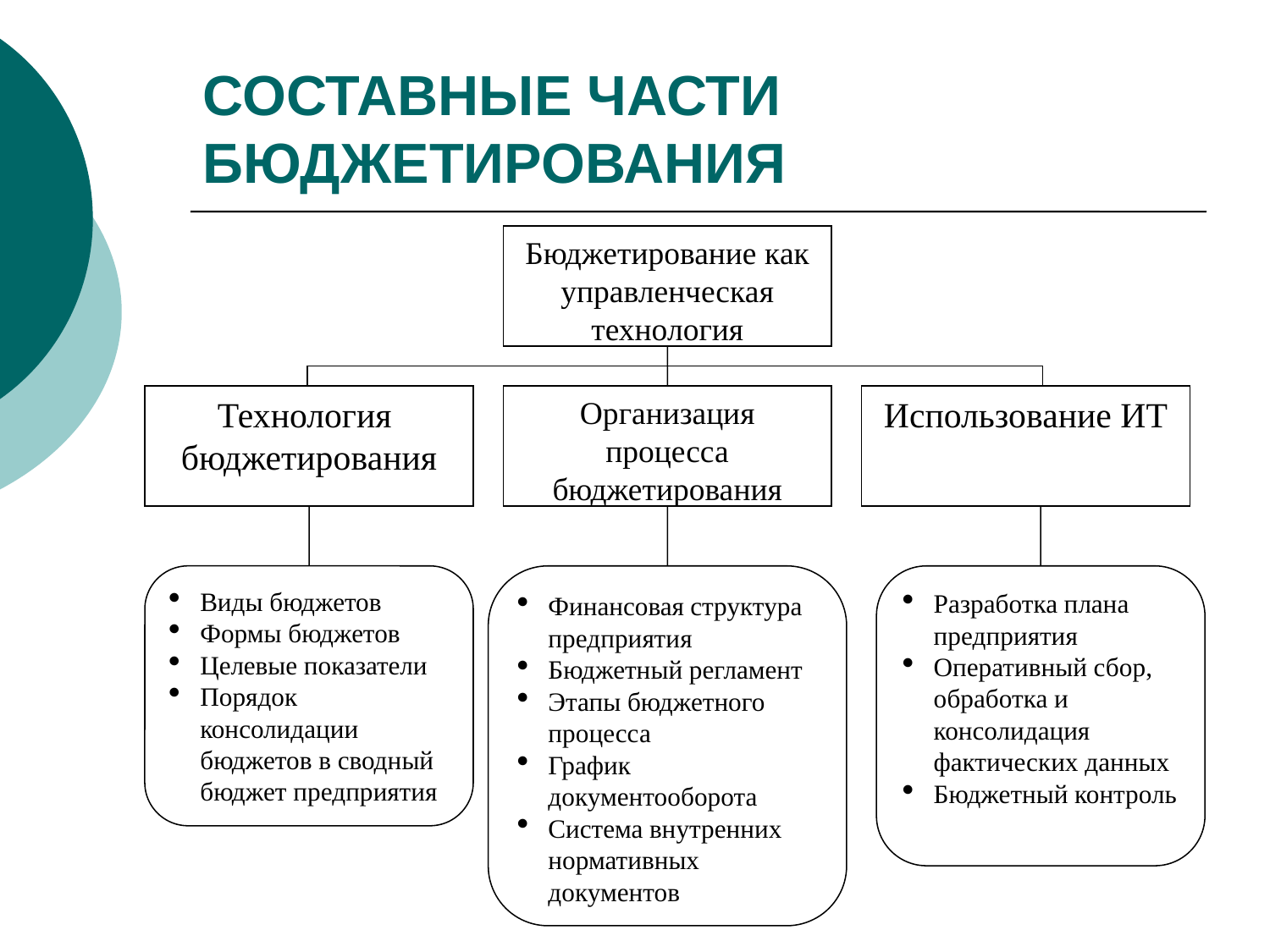

# СОСТАВНЫЕ ЧАСТИ БЮДЖЕТИРОВАНИЯ
Бюджетирование как управленческая технология

Технология
бюджетирования
Организация процесса бюджетирования
Использование ИТ

Виды бюджетов
Формы бюджетов
Целевые показатели
Порядок консолидации бюджетов в сводный бюджет предприятия
Финансовая структура предприятия
Бюджетный регламент
Этапы бюджетного процесса
График документооборота
Система внутренних нормативных документов
Разработка плана предприятия
Оперативный сбор, обработка и консолидация фактических данных
Бюджетный контроль